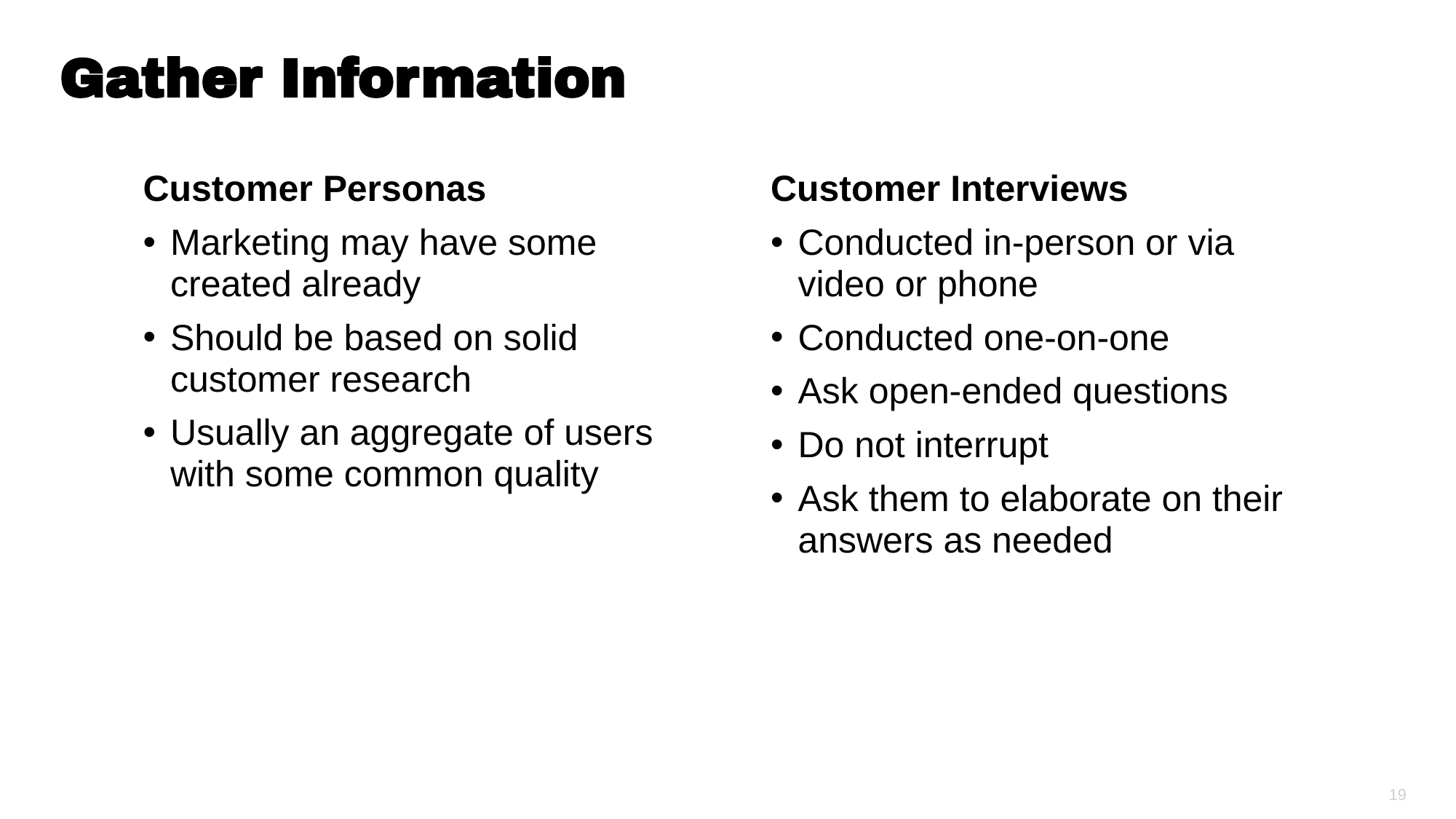

# Gather Information
Customer Personas
Marketing may have some created already
Should be based on solid customer research
Usually an aggregate of users with some common quality
Customer Interviews
Conducted in-person or via video or phone
Conducted one-on-one
Ask open-ended questions
Do not interrupt
Ask them to elaborate on their answers as needed
19